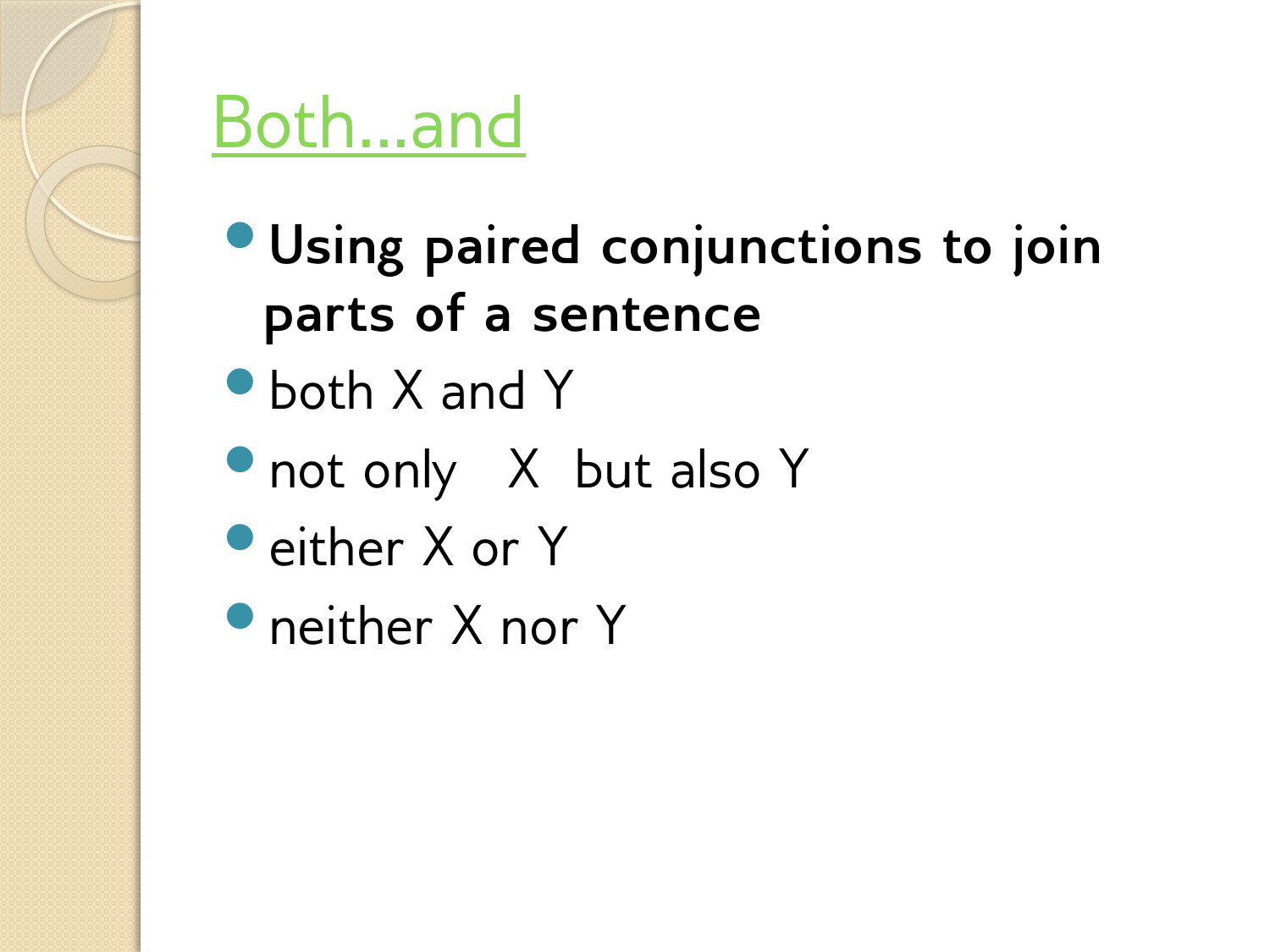

# Both...and
Using paired conjunctions to join parts of a sentence
both X and Y
not only   X  but also Y
either X or Y
neither X nor Y